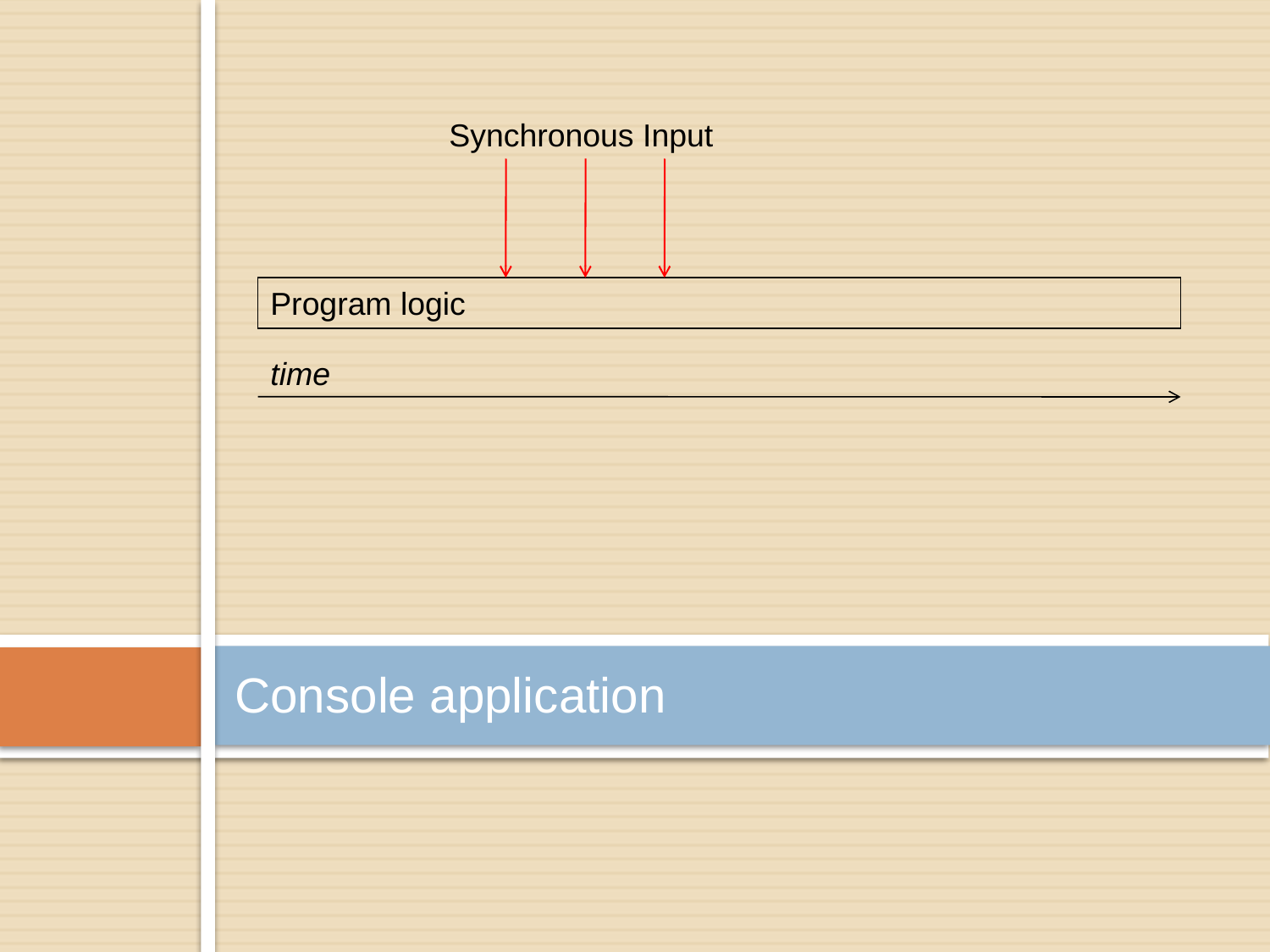

Synchronous Input
Program logic
time
# Console application